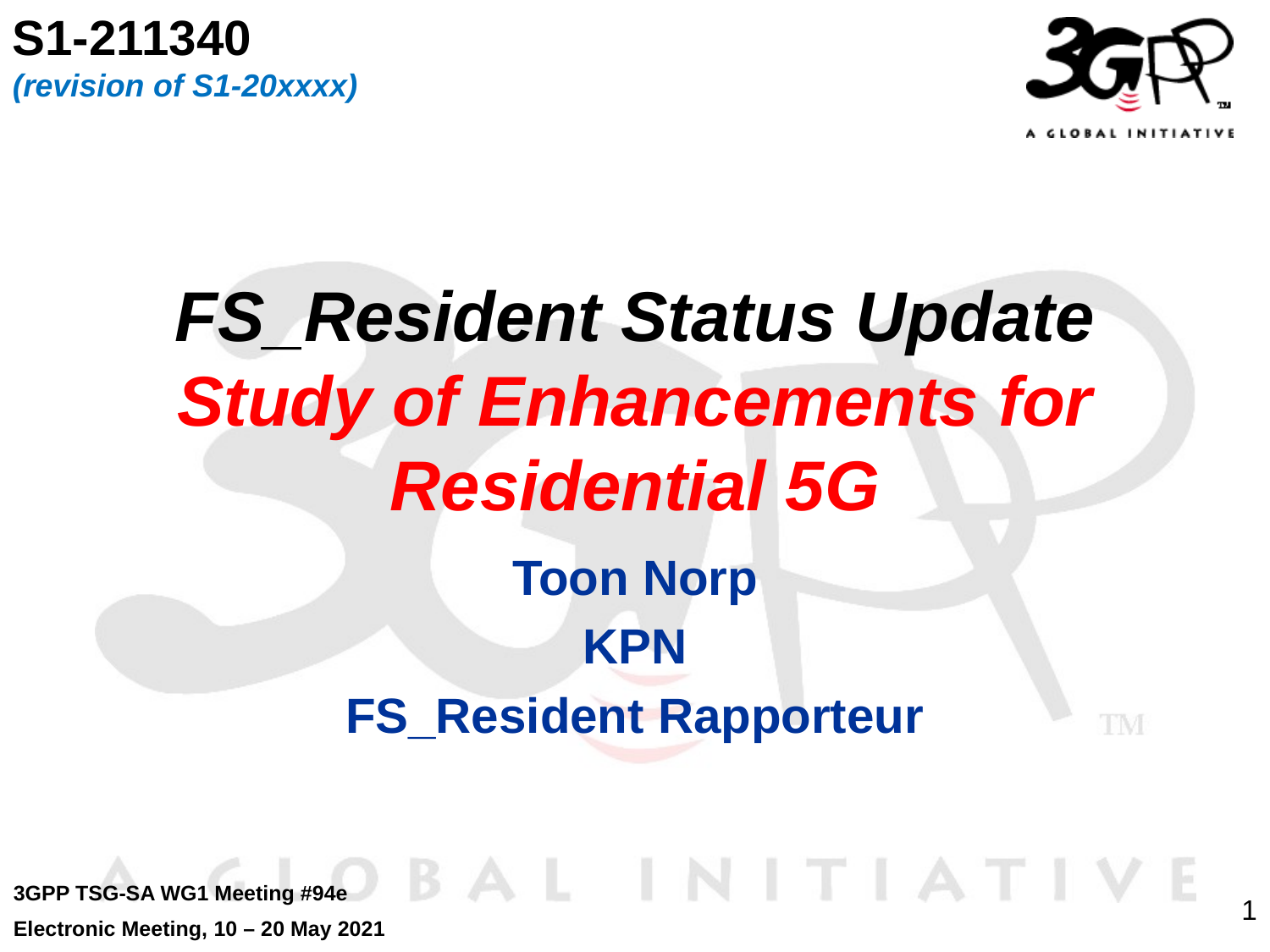

S1-211340
(revision of S1-20xxxx)
# FS_Resident Status Update Study of Enhancements for Residential 5G
Toon Norp
KPN
FS_Resident Rapporteur
3GPP TSG-SA WG1 Meeting #94e
Electronic Meeting, 10 – 20 May 2021
1